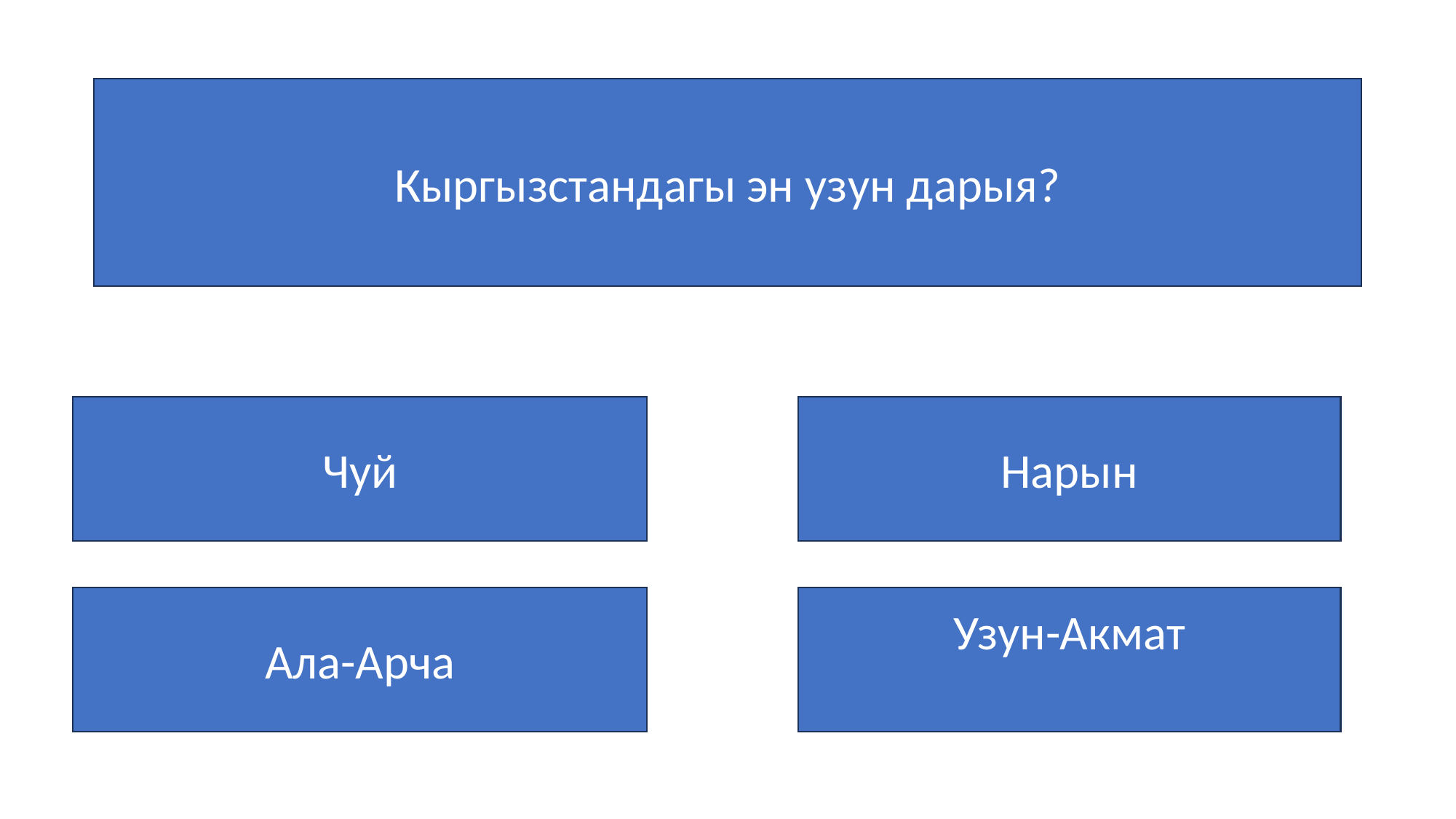

Кыргызстандагы эн узун дарыя?
Чуй
Нарын
Ала-Арча
Узун-Акмат